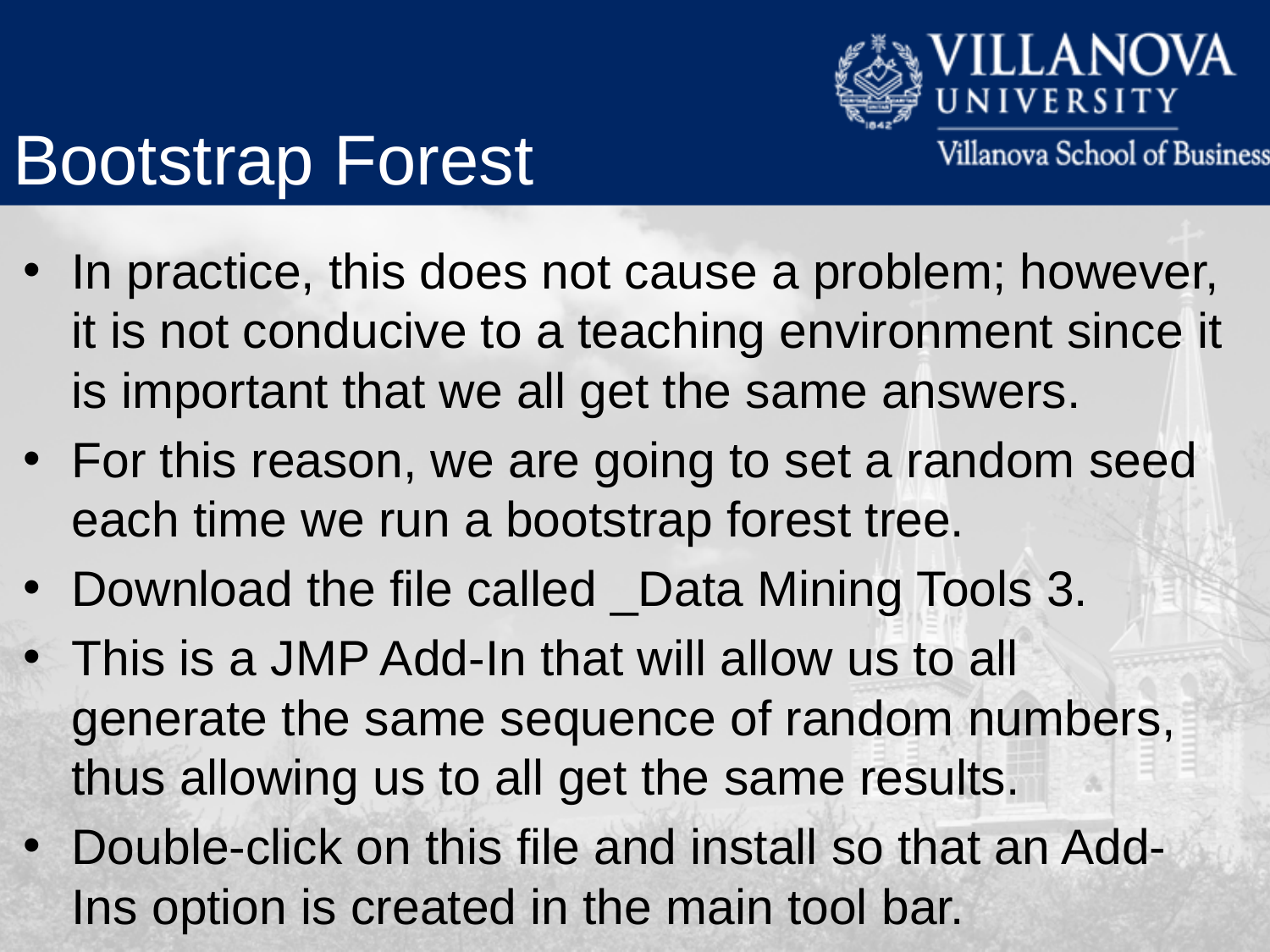

Bootstrap Forest
In practice, this does not cause a problem; however, it is not conducive to a teaching environment since it is important that we all get the same answers.
For this reason, we are going to set a random seed each time we run a bootstrap forest tree.
Download the file called _Data Mining Tools 3.
This is a JMP Add-In that will allow us to all generate the same sequence of random numbers, thus allowing us to all get the same results.
Double-click on this file and install so that an Add-Ins option is created in the main tool bar.